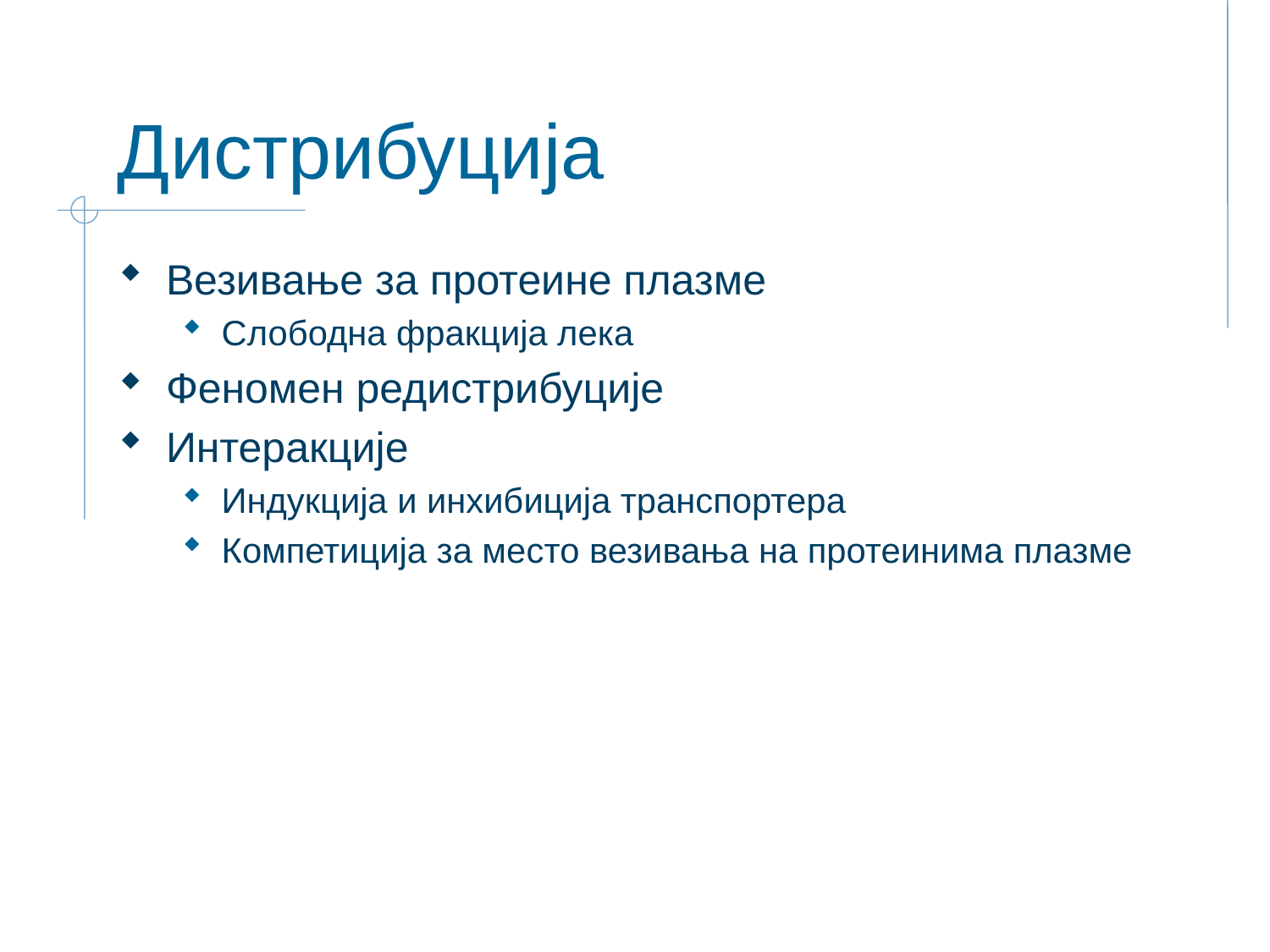

# Дистрибуција
Везивање за протеине плазме
Слободна фракција лека
Феномен редистрибуције
Интеракције
Индукција и инхибиција транспортера
Компетиција за место везивања на протеинима плазме